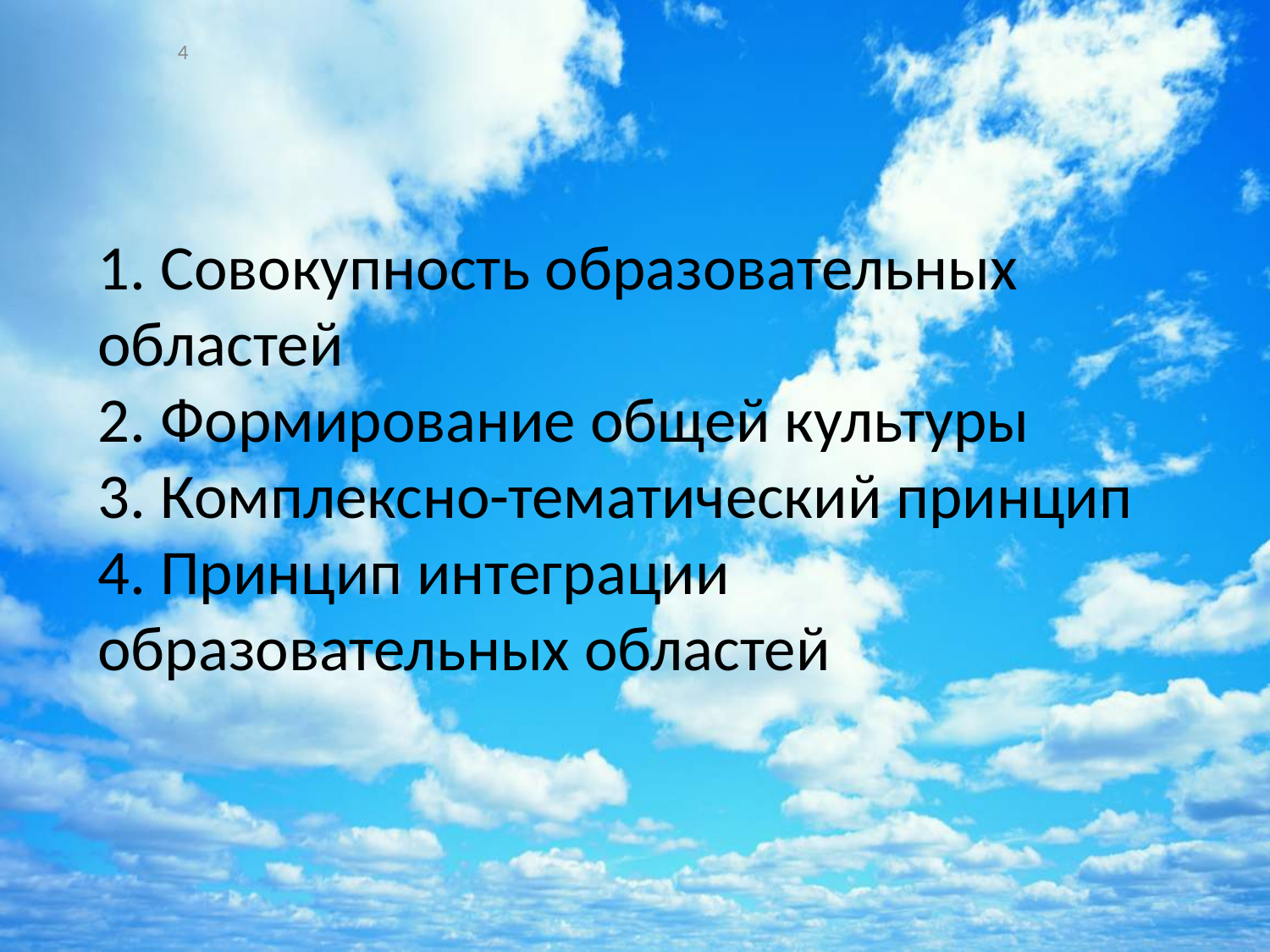

4
# 1. Совокупность образовательных областей 2. Формирование общей культуры 3. Комплексно-тематический принцип 4. Принцип интеграции образовательных областей